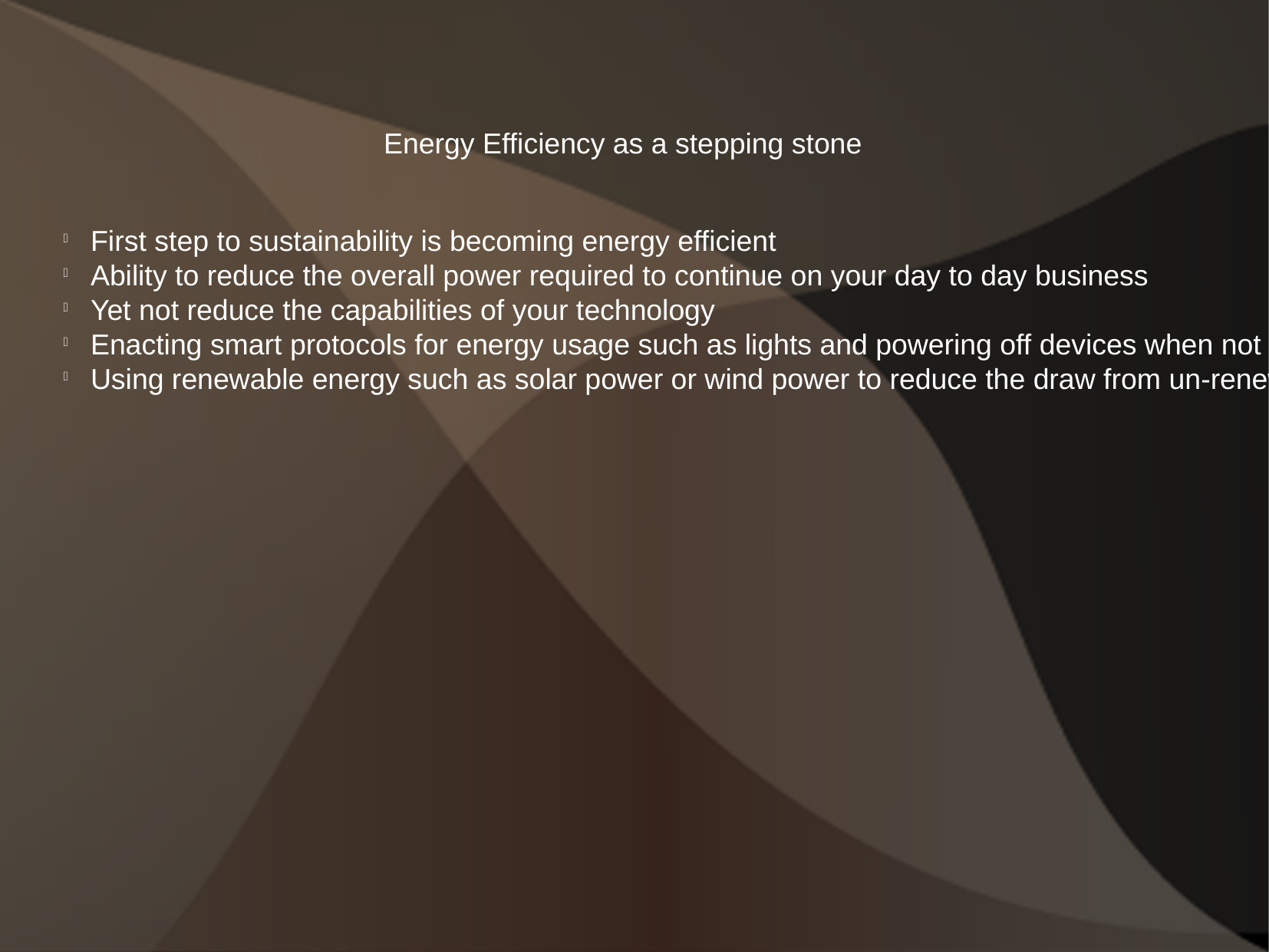

Energy Efficiency as a stepping stone
First step to sustainability is becoming energy efficient
Ability to reduce the overall power required to continue on your day to day business
Yet not reduce the capabilities of your technology
Enacting smart protocols for energy usage such as lights and powering off devices when not in use
Using renewable energy such as solar power or wind power to reduce the draw from un-renewable resources such as coal